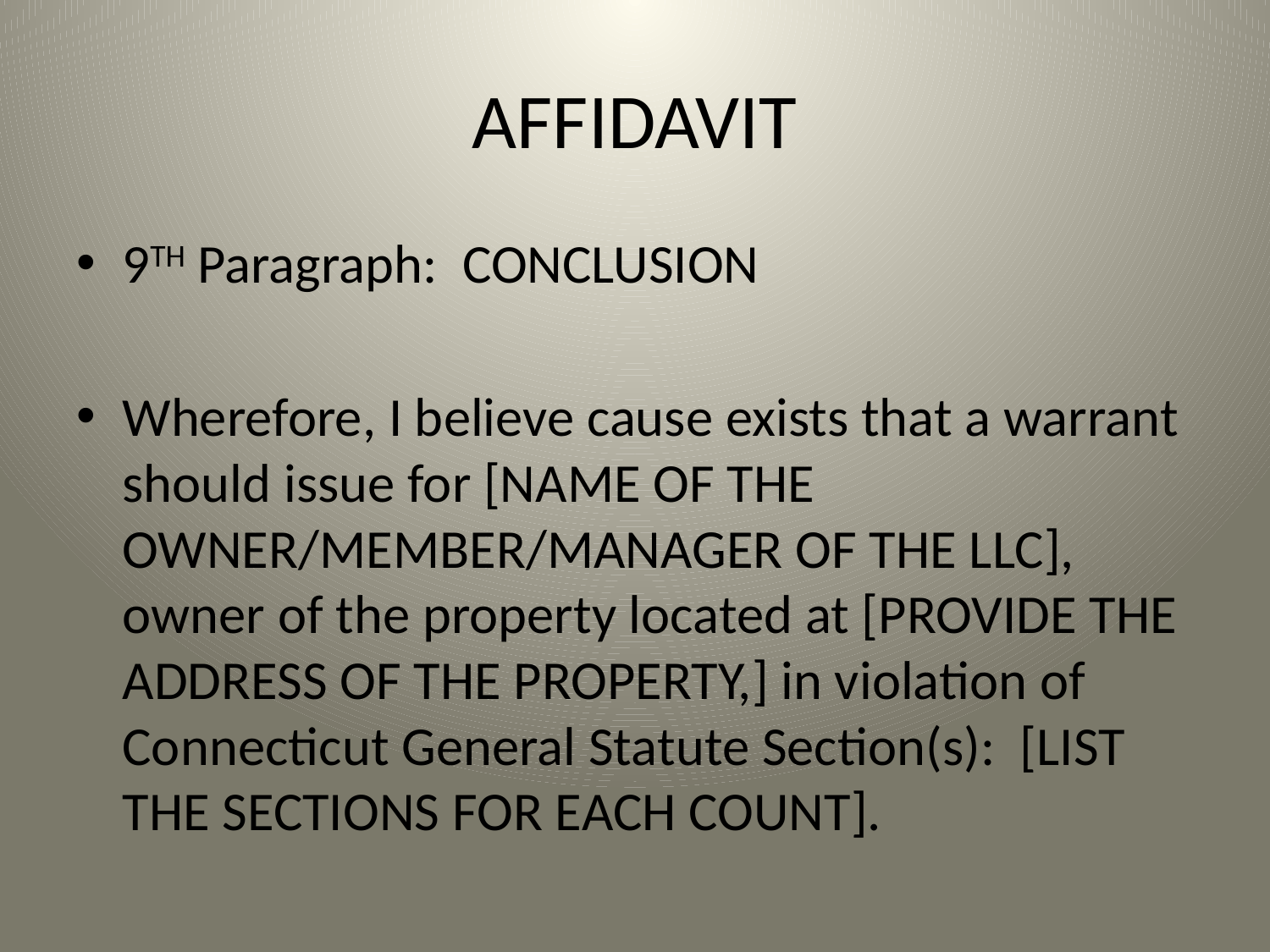

# AFFIDAVIT
9TH Paragraph:  CONCLUSION

Wherefore, I believe cause exists that a warrant should issue for [NAME OF THE OWNER/MEMBER/MANAGER OF THE LLC], owner of the property located at [PROVIDE THE ADDRESS OF THE PROPERTY,] in violation of Connecticut General Statute Section(s):  [LIST THE SECTIONS FOR EACH COUNT].